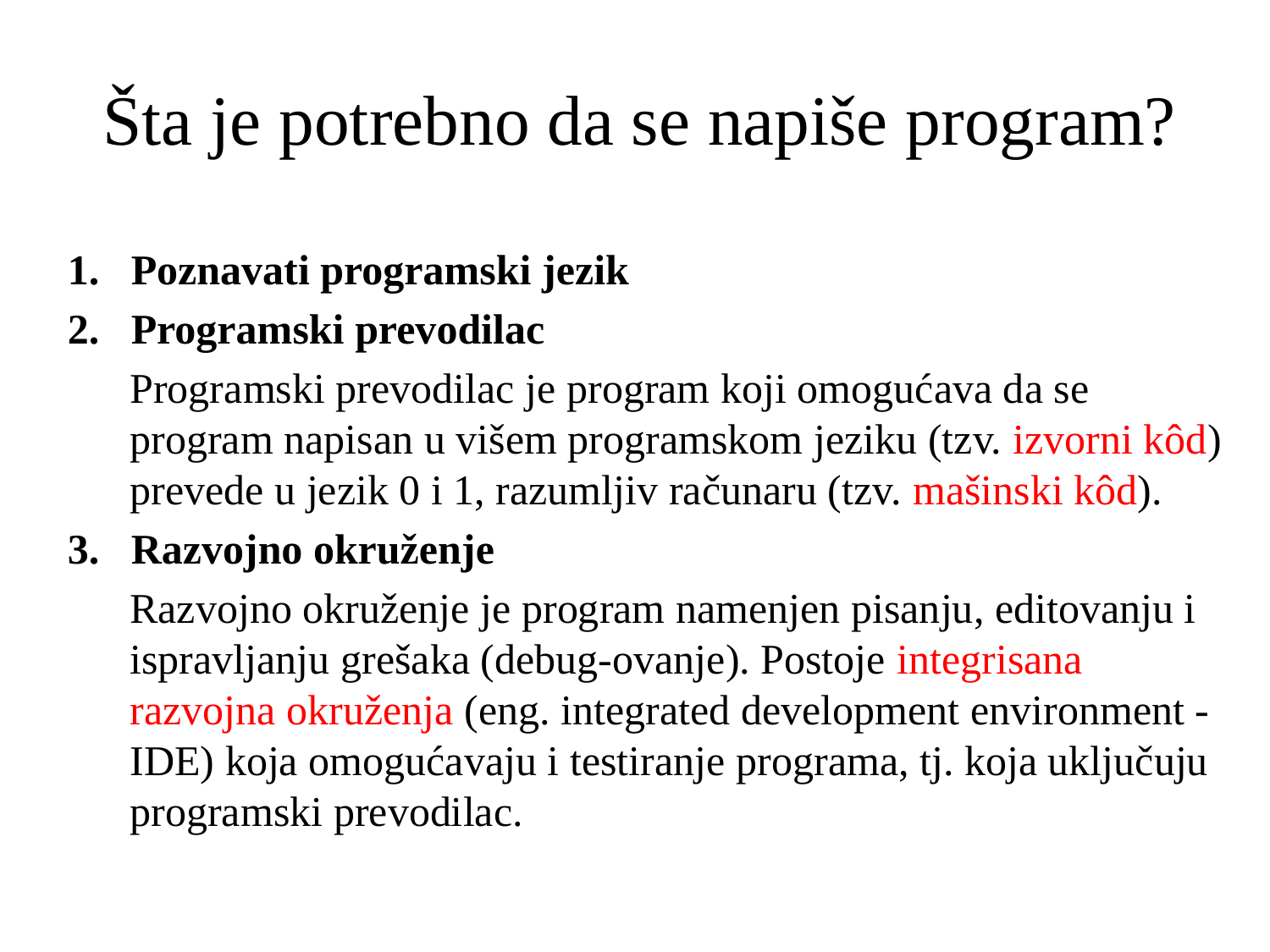

# Šta je potrebno da se napiše program?
Poznavati programski jezik
Programski prevodilac
Programski prevodilac je program koji omogućava da se program napisan u višem programskom jeziku (tzv. izvorni kôd) prevede u jezik 0 i 1, razumljiv računaru (tzv. mašinski kôd).
Razvojno okruženje
Razvojno okruženje je program namenjen pisanju, editovanju i ispravljanju grešaka (debug-ovanje). Postoje integrisana razvojna okruženja (eng. integrated development environment - IDE) koja omogućavaju i testiranje programa, tj. koja uključuju programski prevodilac.